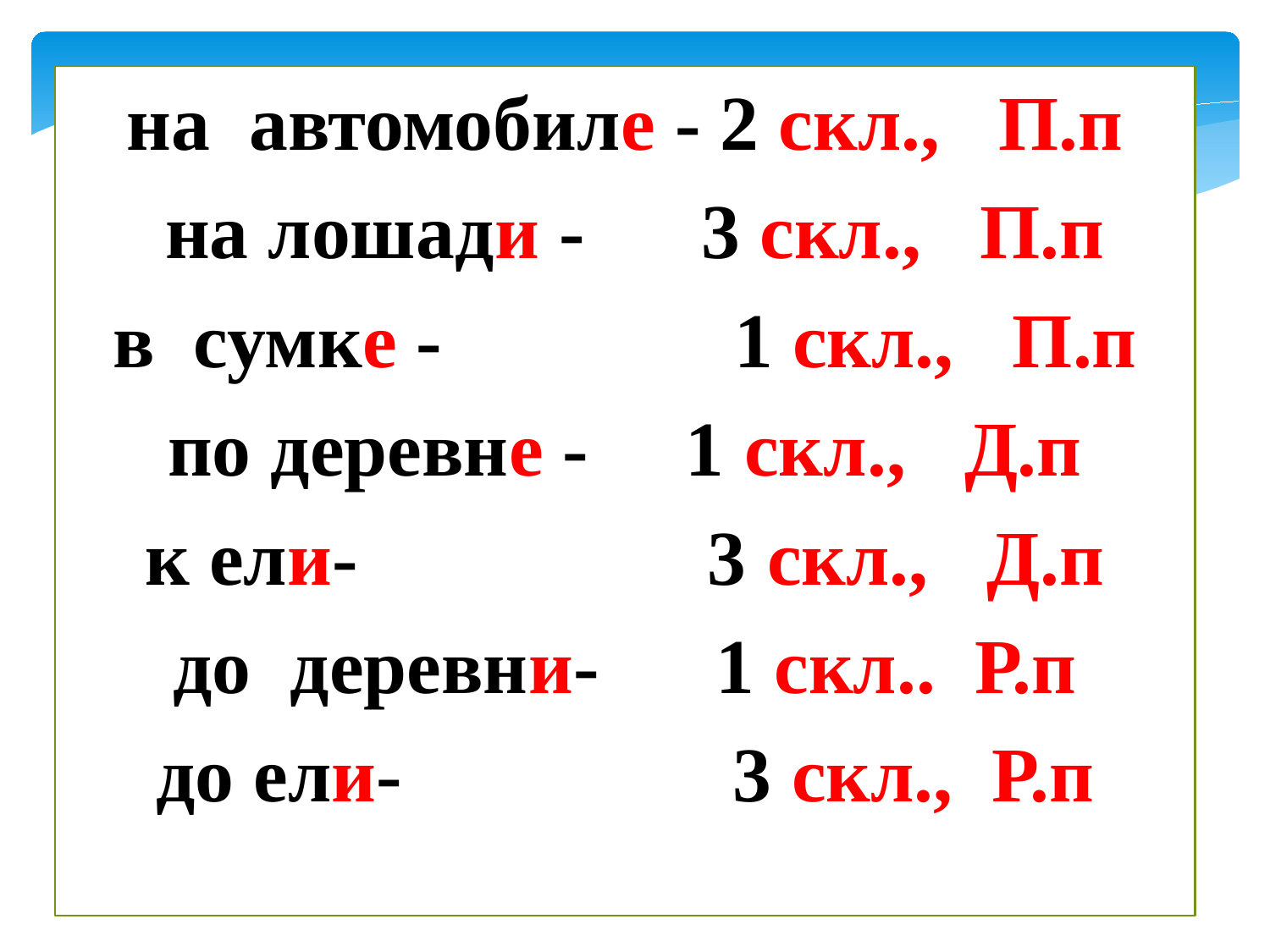

на  автомобиле - 2 скл.,   П.п
 на лошади -      3 скл.,   П.п
в  сумке -               1 скл.,   П.п
по деревне -     1 скл.,   Д.п
к ели-                  3 скл.,   Д.п
до  деревни-      1 скл..  Р.п
до ели-                 3 скл.,  Р.п